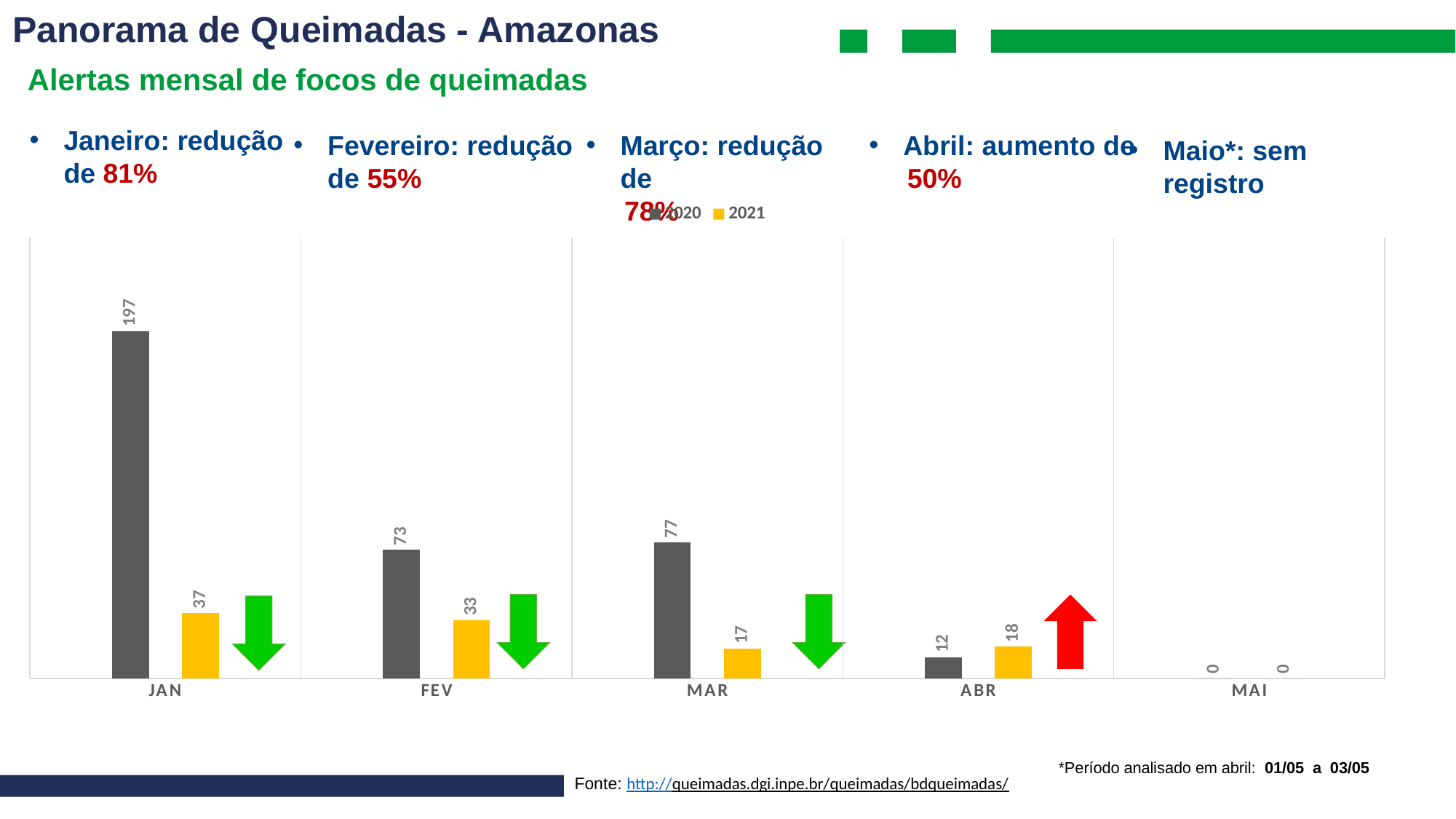

Panorama de Queimadas - Amazonas
Alertas mensal de focos de queimadas
Janeiro: redução de 81%
Fevereiro: redução de 55%
Março: redução de
     78%
Abril: aumento de
     50%
Maio*: sem registro

### Chart

| Category | 2020 | 2021 |
|---|---|---|
| JAN | 197.0 | 37.0 |
| FEV | 73.0 | 33.0 |
| MAR | 77.0 | 17.0 |
| ABR | 12.0 | 18.0 |
| MAI | 0.0 | 0.0 |

*Período analisado em abril:  01/05  a  03/05
Fonte: http://queimadas.dgi.inpe.br/queimadas/bdqueimadas/